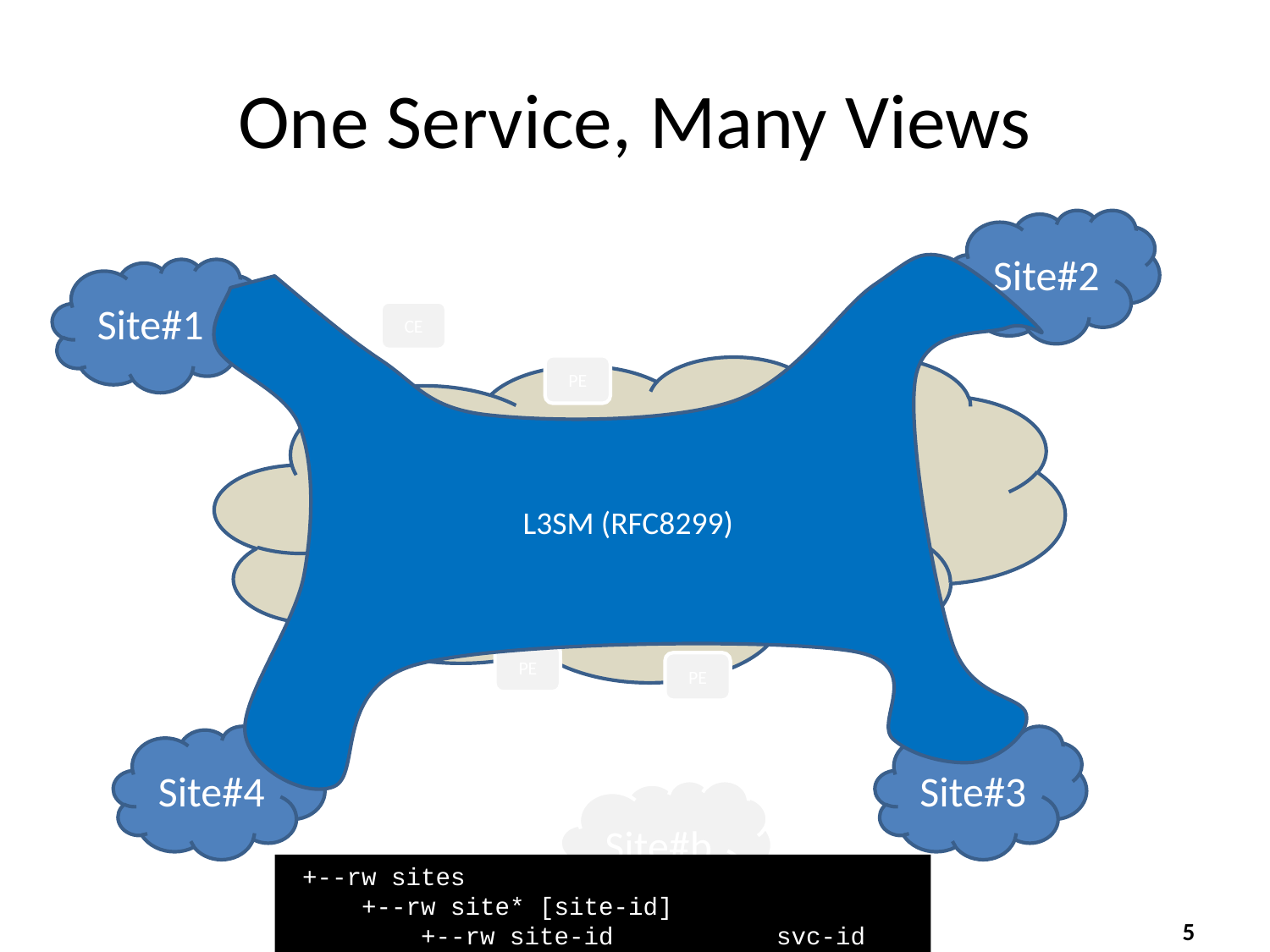

# One Service, Many Views
Site#2
L3SM (RFC8299)
Site#1
CPE
CE
CPE
PE
Network
PE
PE
CPE
CPE
Site#4
Site#3
Site#b
 +--rw sites
     +--rw site* [site-id]
         +--rw site-id           svc-id